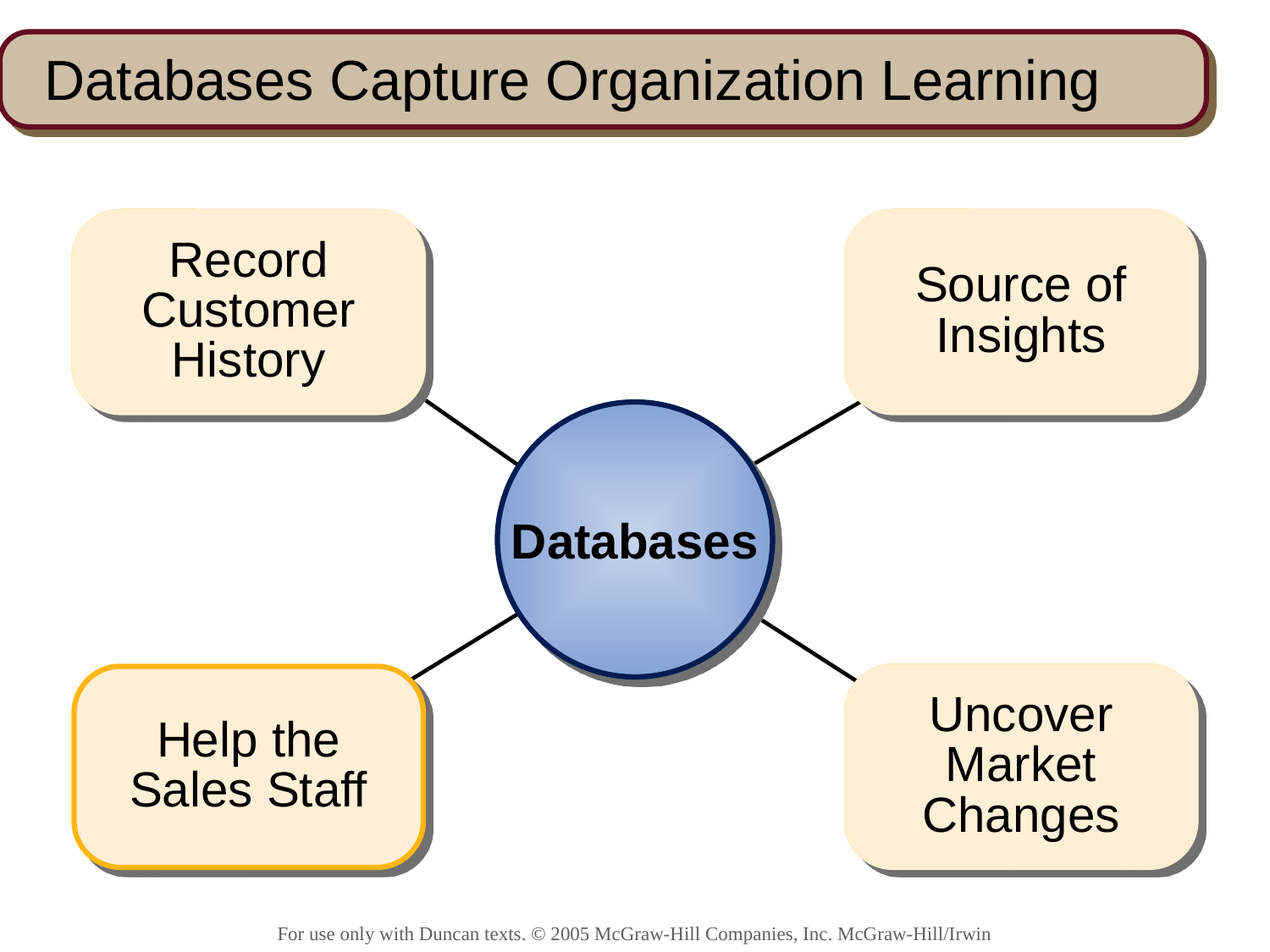

# Databases Capture Organization Learning
Record Customer History

Record Customer History
Source of Insights

Source of Insights
Databases

Help the Sales Staff

Uncover Market Changes
Uncover Market Changes